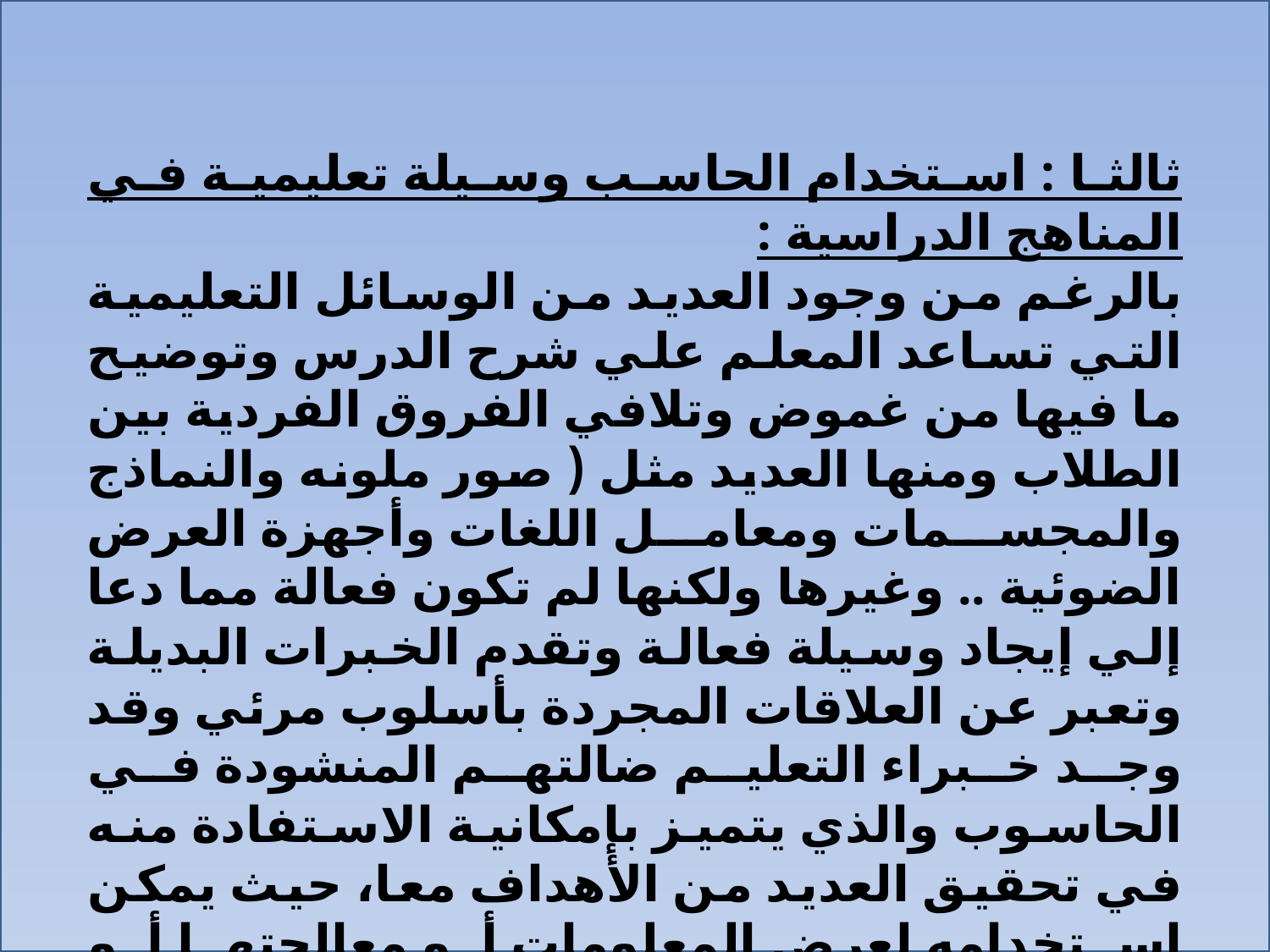

ثالثا : استخدام الحاسب وسيلة تعليمية في المناهج الدراسية :
بالرغم من وجود العديد من الوسائل التعليمية التي تساعد المعلم علي شرح الدرس وتوضيح ما فيها من غموض وتلافي الفروق الفردية بين الطلاب ومنها العديد مثل ( صور ملونه والنماذج والمجسمات ومعامل اللغات وأجهزة العرض الضوئية .. وغيرها ولكنها لم تكون فعالة مما دعا إلي إيجاد وسيلة فعالة وتقدم الخبرات البديلة وتعبر عن العلاقات المجردة بأسلوب مرئي وقد وجد خبراء التعليم ضالتهم المنشودة في الحاسوب والذي يتميز بإمكانية الاستفادة منه في تحقيق العديد من الأهداف معا، حيث يمكن استخدامه لعرض المعلومات أو معالجتها أو تخزينها واسترجاعها .